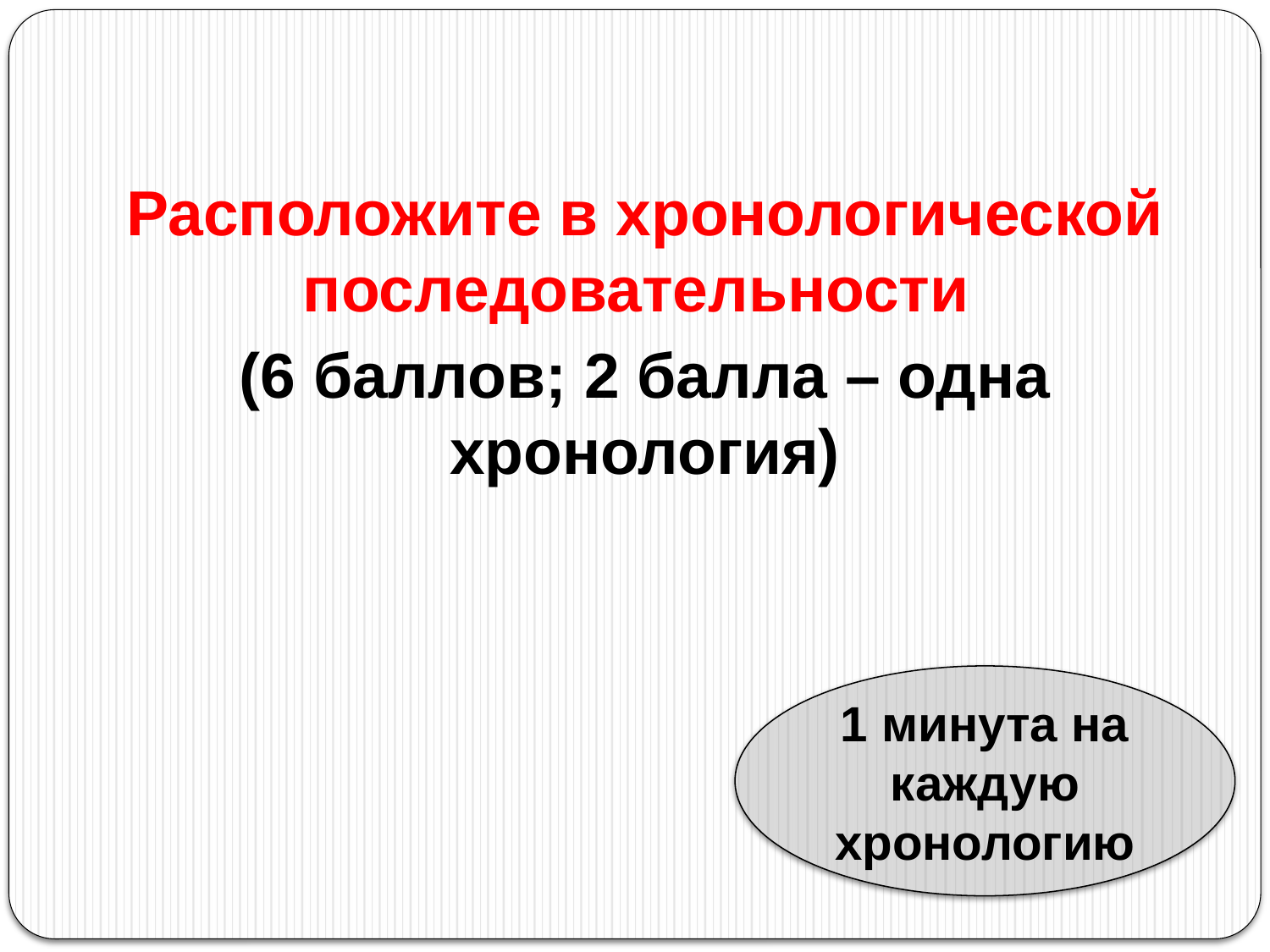

Расположите в хронологической последовательности
(6 баллов; 2 балла – одна хронология)
1 минута на каждую хронологию